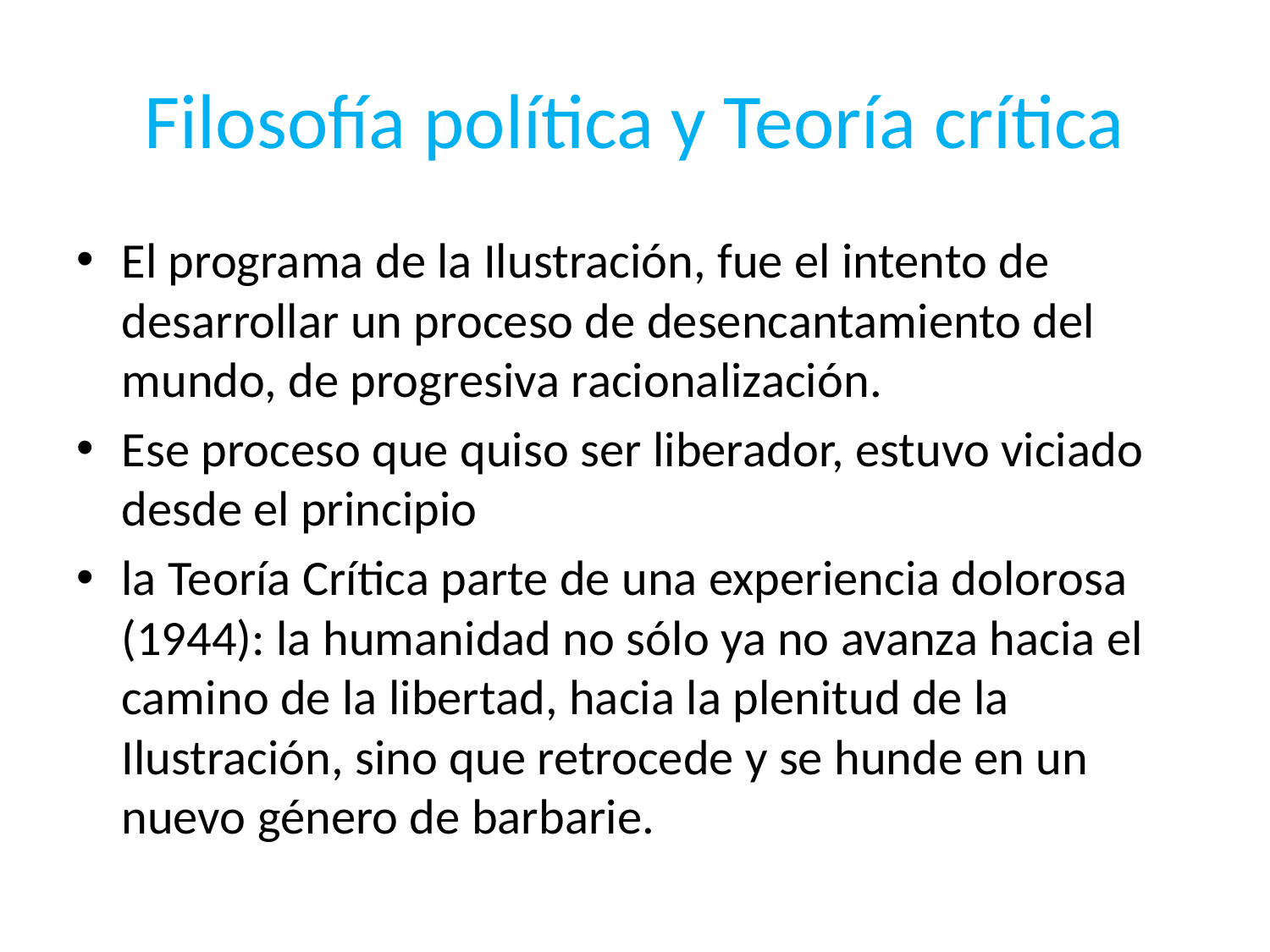

# Filosofía política y Teoría crítica
El programa de la Ilustración, fue el intento de desarrollar un proceso de desencantamiento del mundo, de progresiva racionalización.
Ese proceso que quiso ser liberador, estuvo viciado desde el principio
la Teoría Crítica parte de una experiencia dolorosa (1944): la humanidad no sólo ya no avanza hacia el camino de la libertad, hacia la plenitud de la Ilustración, sino que retrocede y se hunde en un nuevo género de barbarie.